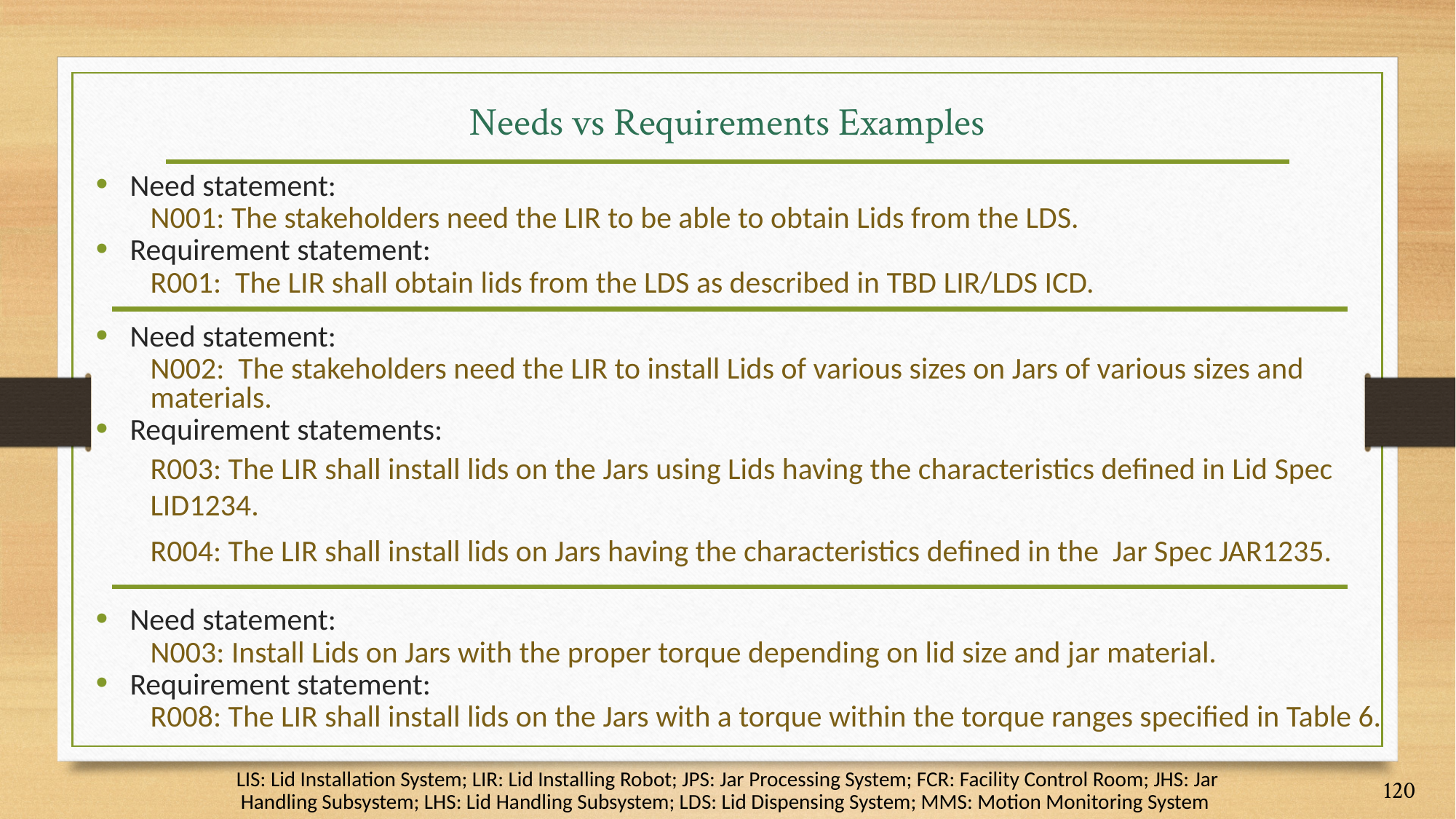

# Needs vs Requirements Examples
Need statement:
N001: The stakeholders need the LIR to be able to obtain Lids from the LDS.
Requirement statement:
R001:  The LIR shall obtain lids from the LDS as described in TBD LIR/LDS ICD.

Need statement:
N002:  The stakeholders need the LIR to install Lids of various sizes on Jars of various sizes and materials.
Requirement statements:
R003: The LIR shall install lids on the Jars using Lids having the characteristics defined in Lid Spec LID1234.
R004: The LIR shall install lids on Jars having the characteristics defined in the  Jar Spec JAR1235.

Need statement:
N003: Install Lids on Jars with the proper torque depending on lid size and jar material.
Requirement statement:
R008: The LIR shall install lids on the Jars with a torque within the torque ranges specified in Table 6.
LIS: Lid Installation System; LIR: Lid Installing Robot; JPS: Jar Processing System; FCR: Facility Control Room; JHS: Jar Handling Subsystem; LHS: Lid Handling Subsystem; LDS: Lid Dispensing System; MMS: Motion Monitoring System
120